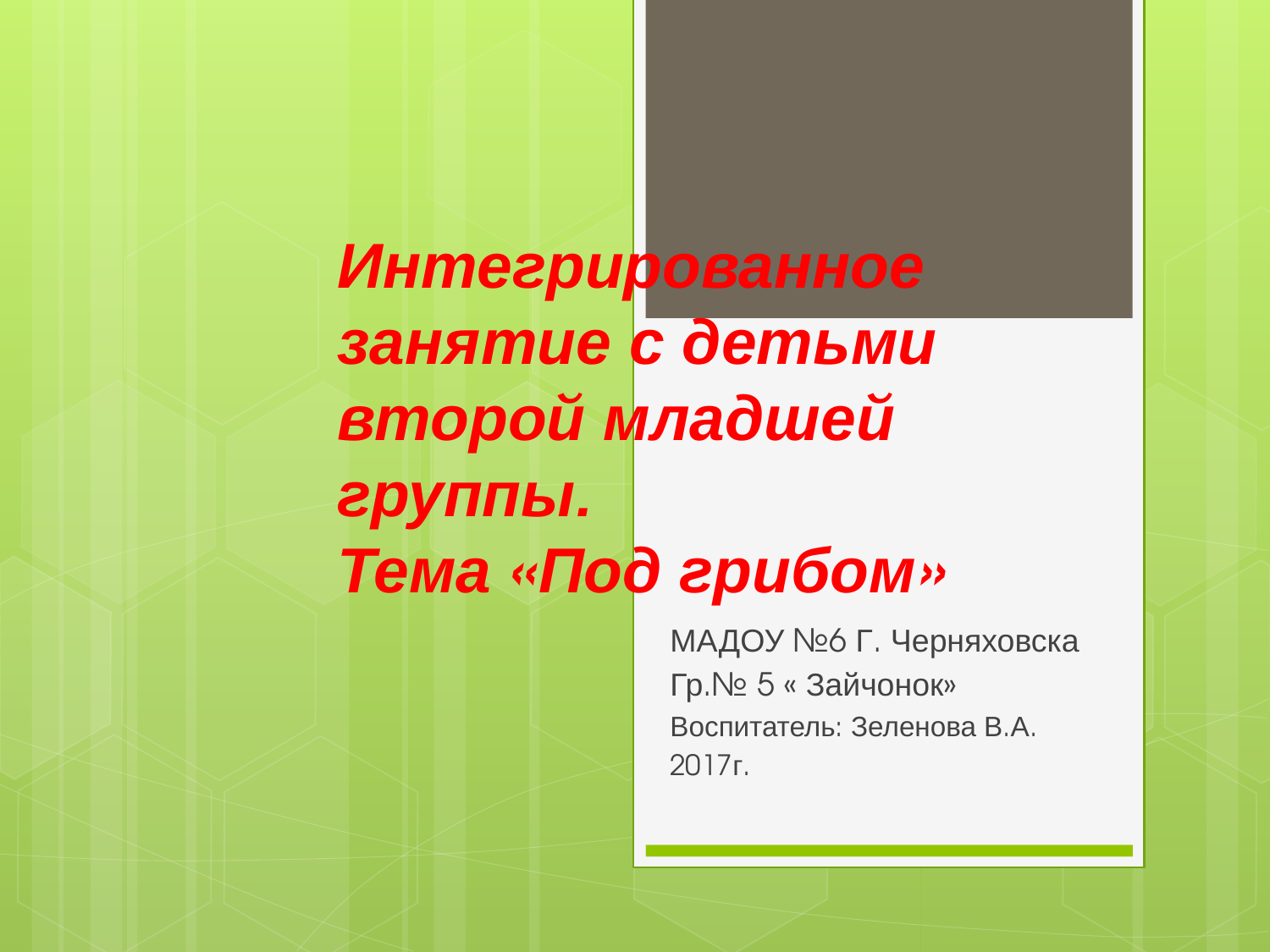

# Интегрированное занятие с детьми второй младшей группы. Тема «Под грибом»
МАДОУ №6 Г. Черняховска
Гр.№ 5 « Зайчонок»
Воспитатель: Зеленова В.А.
2017г.